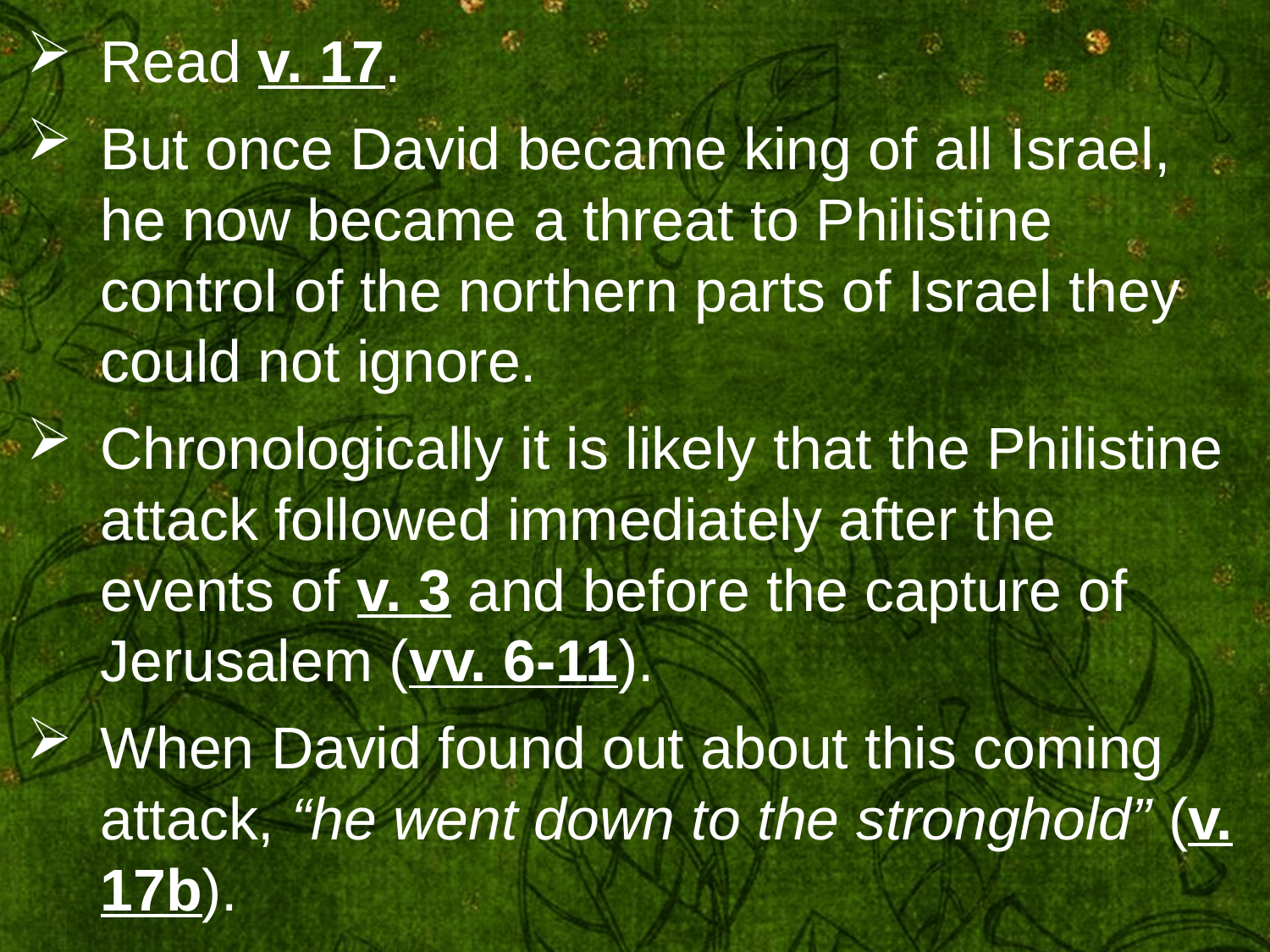

Read v. 17.
But once David became king of all Israel, he now became a threat to Philistine control of the northern parts of Israel they could not ignore.
Chronologically it is likely that the Philistine attack followed immediately after the events of v. 3 and before the capture of Jerusalem (vv. 6-11).
When David found out about this coming attack, “he went down to the stronghold” (v. 17b).